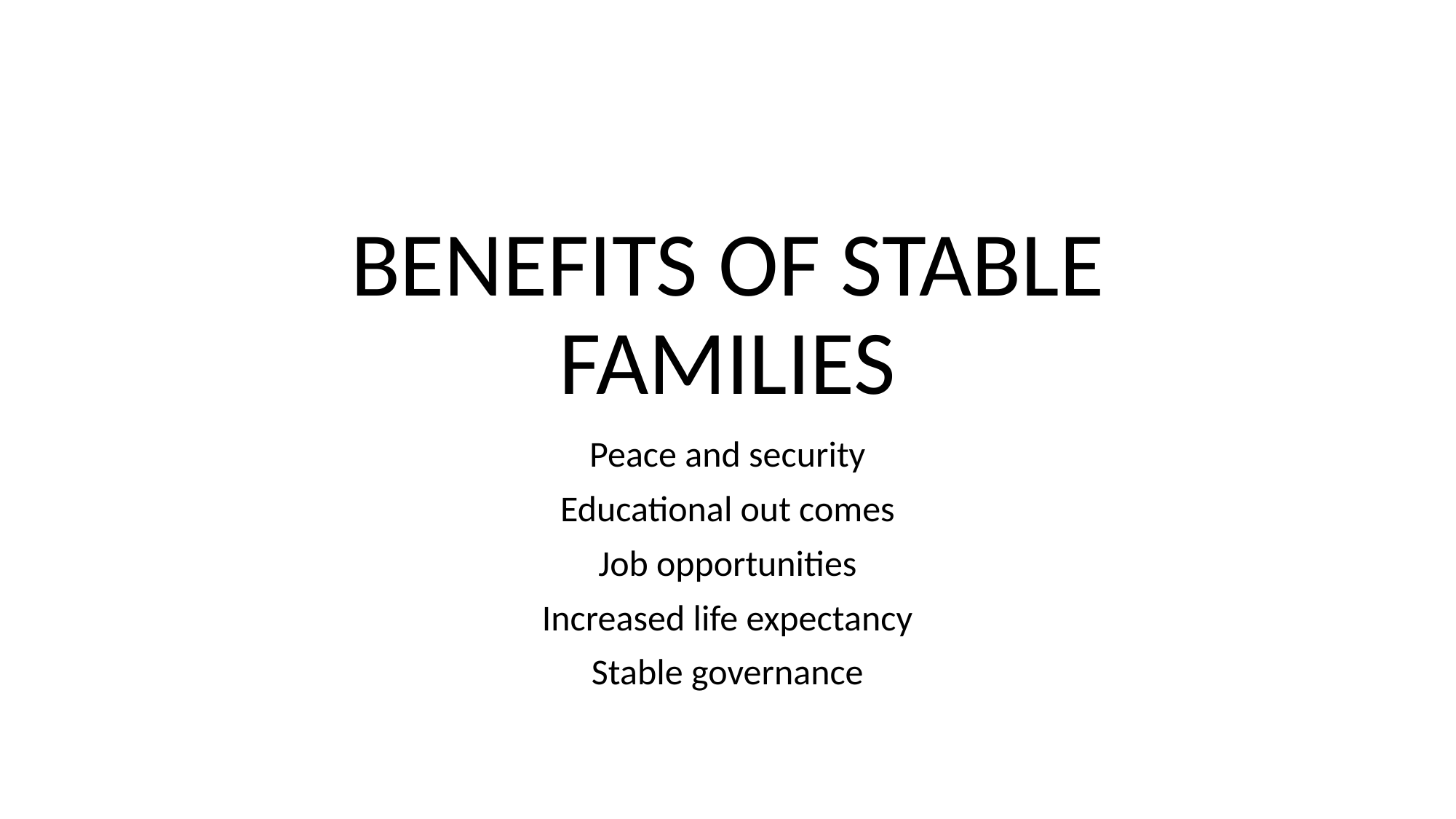

# BENEFITS OF STABLE FAMILIES
Peace and security
Educational out comes
Job opportunities
Increased life expectancy
Stable governance